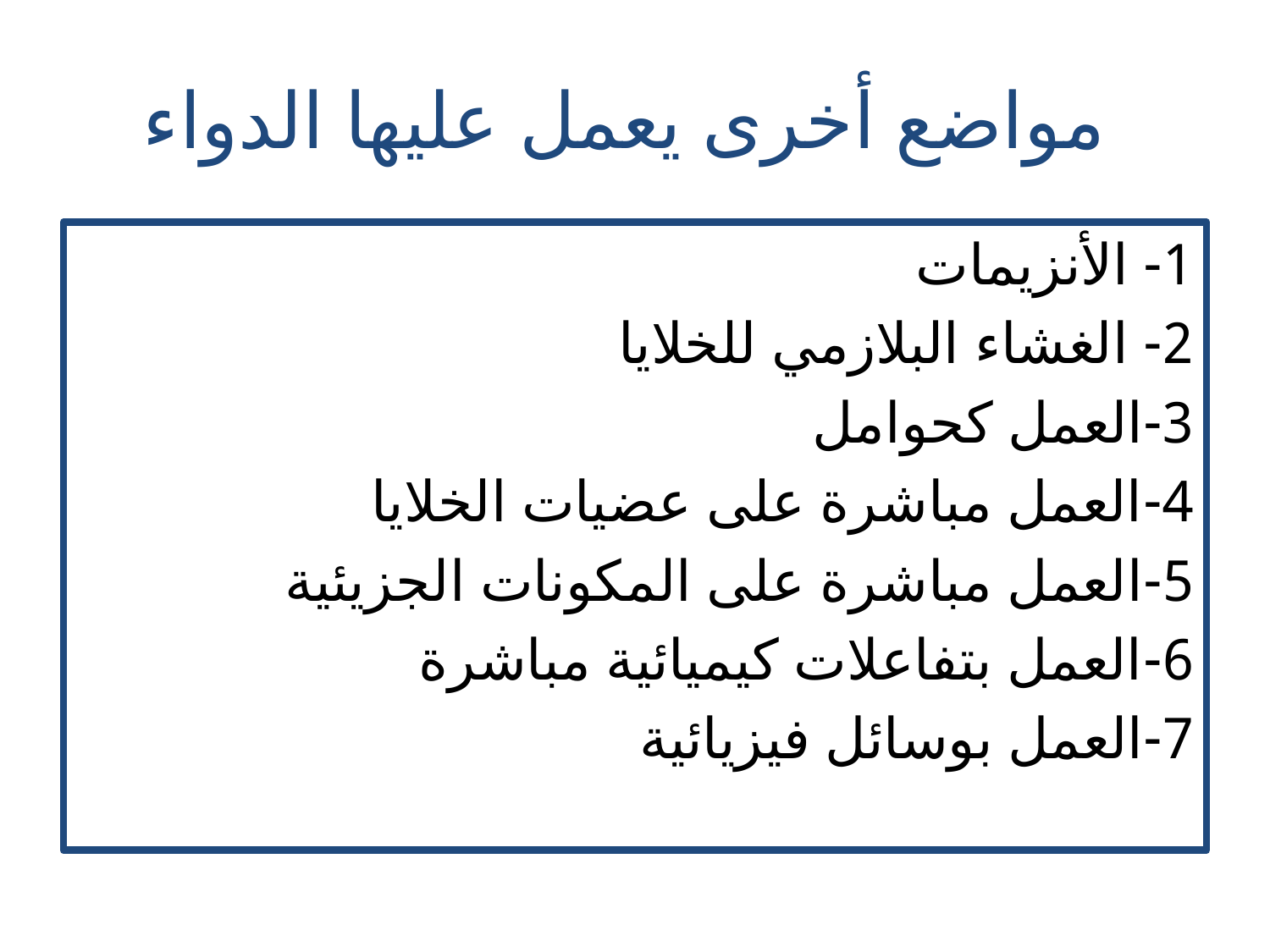

# مواضع أخرى يعمل عليها الدواء
	1- الأنزيمات
	2- الغشاء البلازمي للخلايا
	3-العمل كحوامل
	4-العمل مباشرة على عضيات الخلايا
	5-العمل مباشرة على المكونات الجزيئية
	6-العمل بتفاعلات كيميائية مباشرة
	7-العمل بوسائل فيزيائية